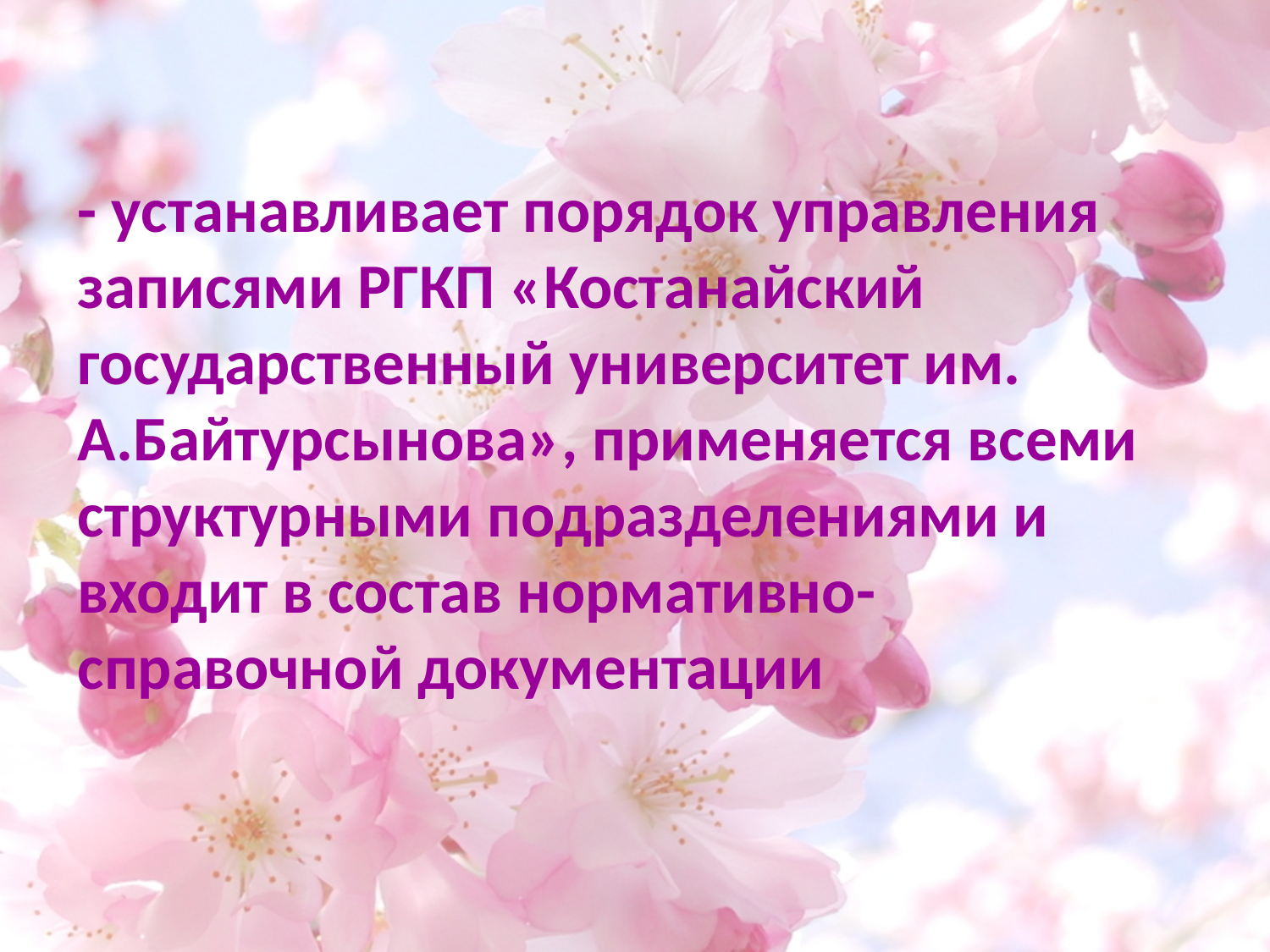

# - устанавливает порядок управления записями РГКП «Костанайский государственный университет им. А.Байтурсынова», применяется всеми структурными подразделениями и входит в состав нормативно-справочной документации